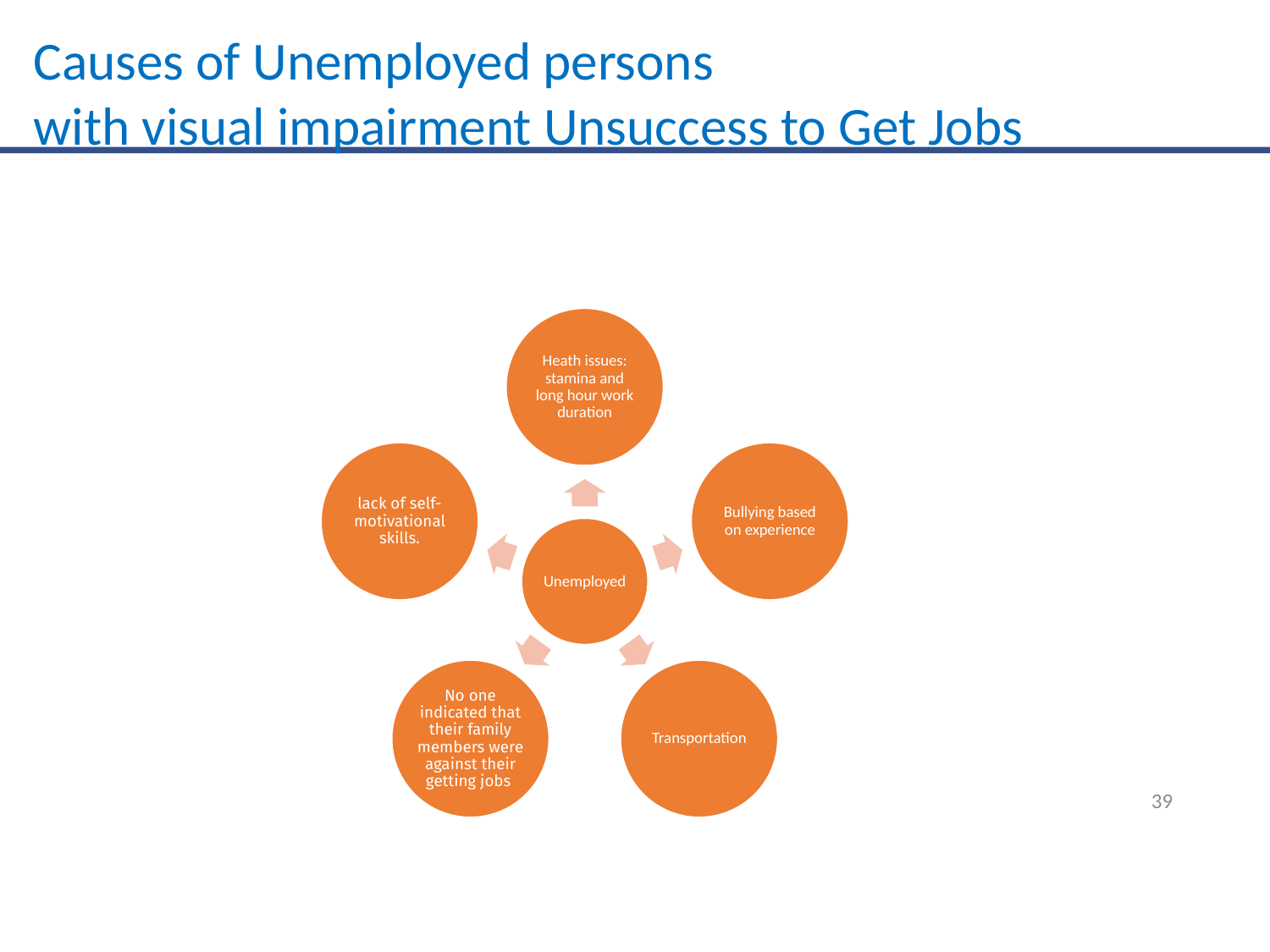

Causes of Unemployed persons
with visual impairment Unsuccess to Get Jobs

Unemployed

Heath issues: stamina and long hour work duration

Bullying based on experience

Transportation

No one indicated that their family members were against their getting jobs

lack of self- motivational skills.
39